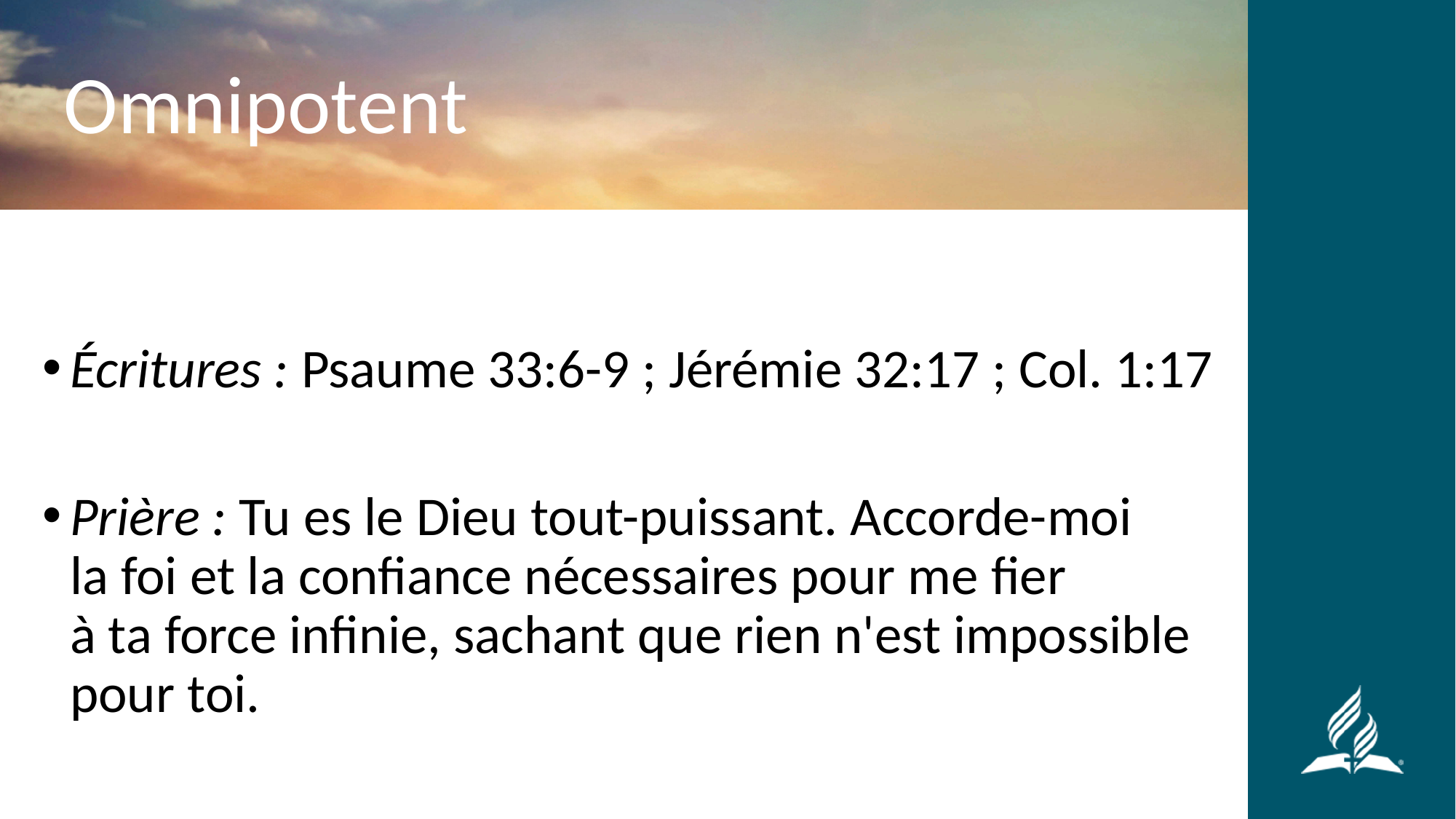

Omnipotent

Écritures : Psaume 33:6-9 ; Jérémie 32:17 ; Col. 1:17

Prière : Tu es le Dieu tout-puissant. Accorde-moi
la foi et la confiance nécessaires pour me fier
à ta force infinie, sachant que rien n'est impossible pour toi.